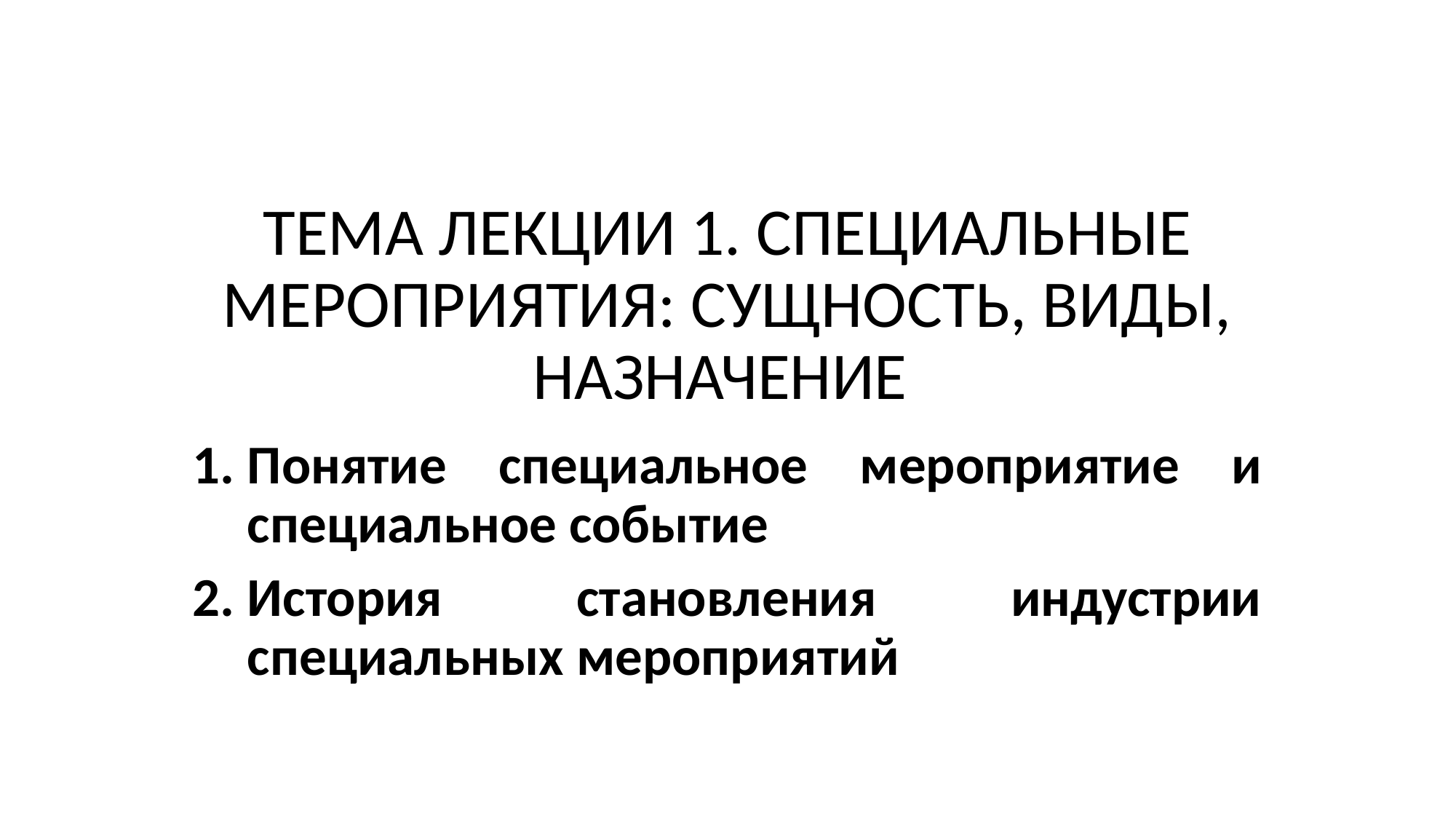

# ТЕМА ЛЕКЦИИ 1. СПЕЦИАЛЬНЫЕ МЕРОПРИЯТИЯ: СУЩНОСТЬ, ВИДЫ, НАЗНАЧЕНИЕ
Понятие специальное мероприятие и специальное событие
История становления индустрии специальных мероприятий